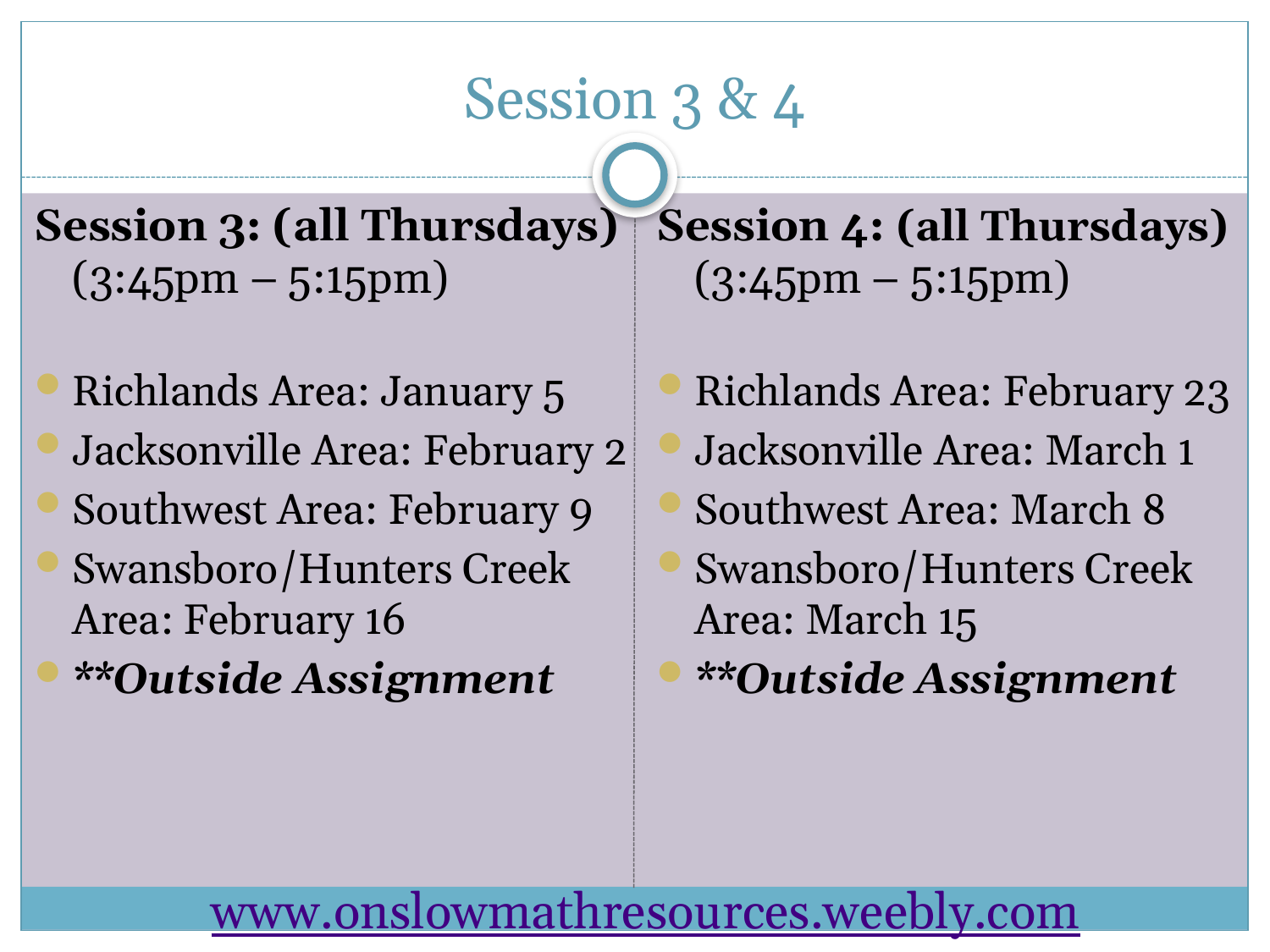

# Session 3 & 4
Session 3: (all Thursdays)
(3:45pm – 5:15pm)
Richlands Area: January 5
Jacksonville Area: February 2
Southwest Area: February 9
Swansboro/Hunters Creek Area: February 16
**Outside Assignment

Session 4: (all Thursdays)
(3:45pm – 5:15pm)
Richlands Area: February 23
Jacksonville Area: March 1
Southwest Area: March 8
Swansboro/Hunters Creek Area: March 15
**Outside Assignment

www.onslowmathresources.weebly.com